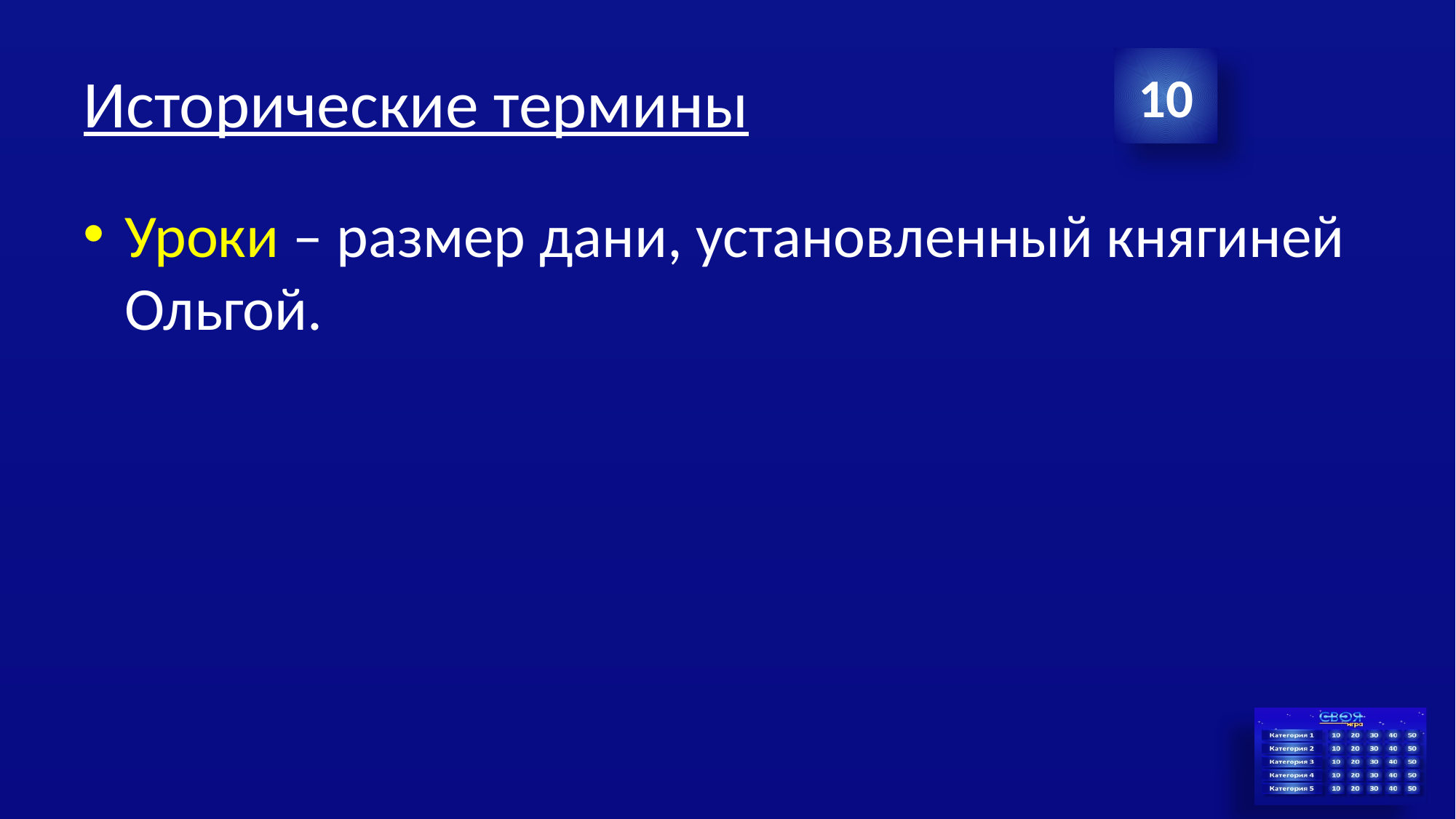

# Исторические термины
10
Уроки – размер дани, установленный княгиней Ольгой.